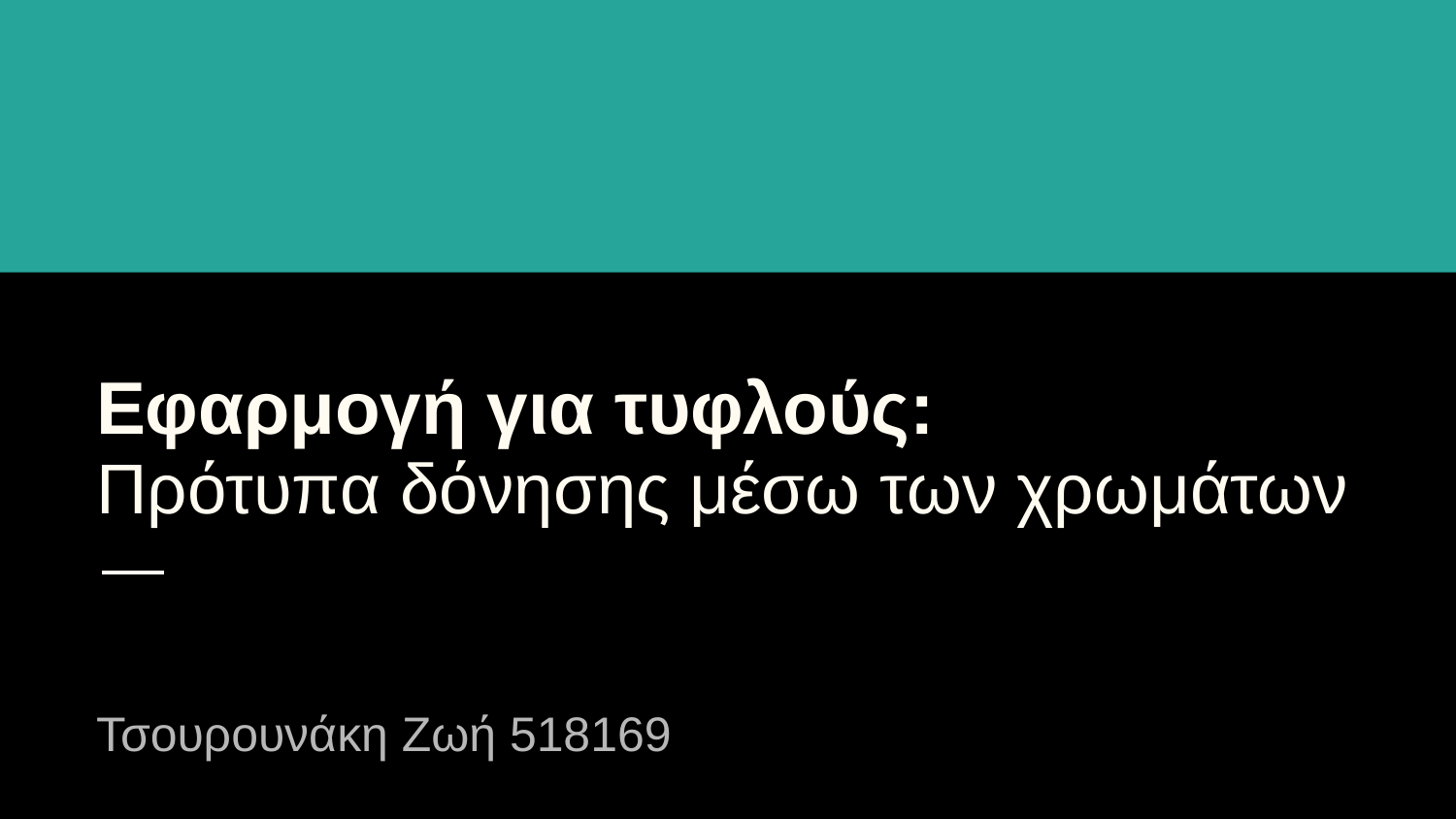

# Εφαρμογή για τυφλούς:
Πρότυπα δόνησης μέσω των χρωμάτων
Τσουρουνάκη Ζωή 518169